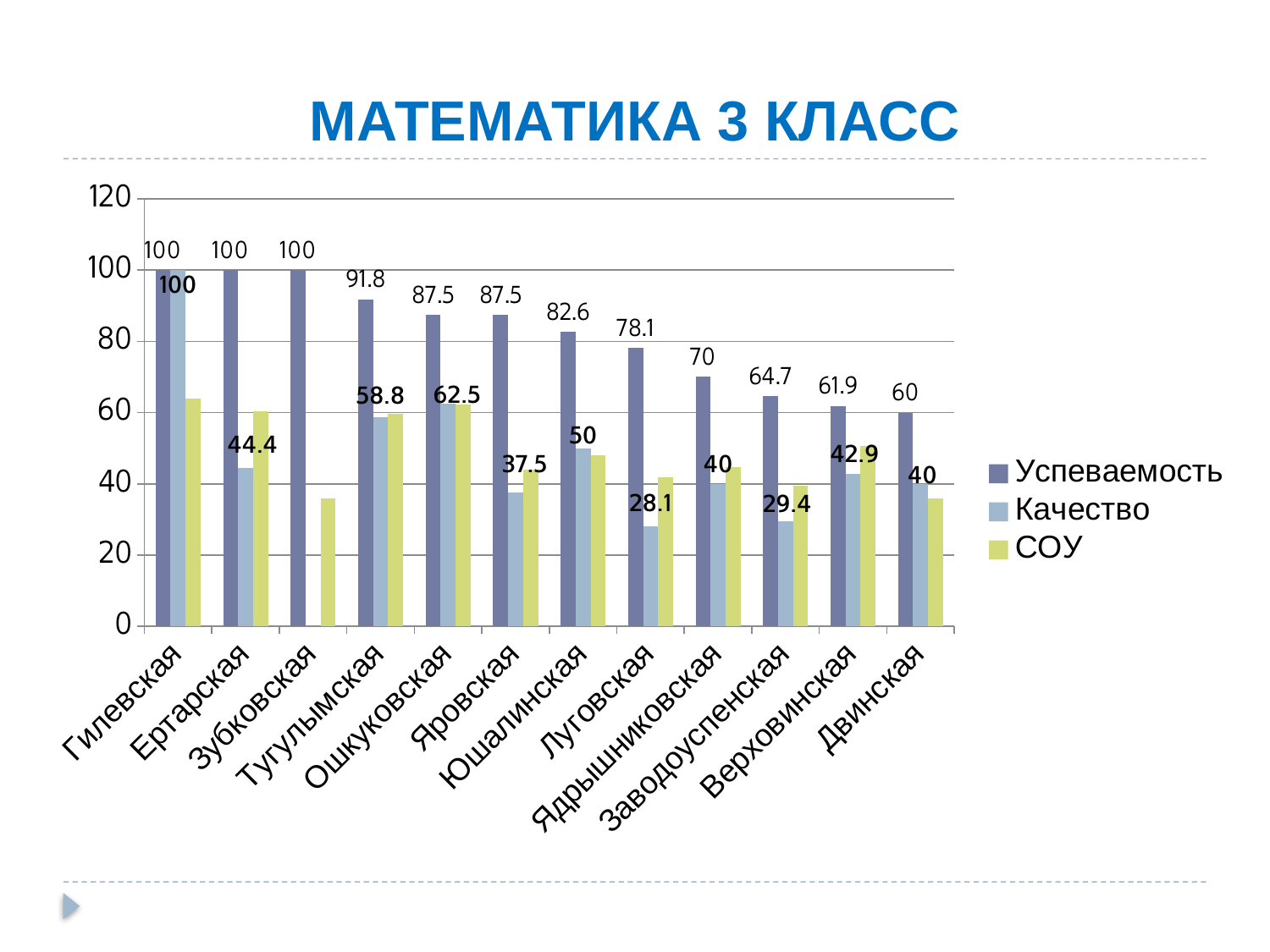

# МАТЕМАТИКА 3 КЛАСС

### Chart

| Category | Успеваемость | Качество | СОУ |
|---|---|---|---|
| Гилевская | 100.0 | 100.0 | 64.0 |
| Ертарская | 100.0 | 44.4 | 60.4 |
| Зубковская | 100.0 | None | 36.0 |
| Тугулымская | 91.8 | 58.8 | 59.7 |
| Ошкуковская | 87.5 | 62.5 | 62.3 |
| Яровская | 87.5 | 37.5 | 44.0 |
| Юшалинская | 82.6 | 50.0 | 48.1 |
| Луговская | 78.1 | 28.1 | 41.8 |
| Ядрышниковская | 70.0 | 40.0 | 44.8 |
| Заводоуспенская | 64.7 | 29.4 | 39.5 |
| Верховинская | 61.9 | 42.9 | 50.7 |
| Двинская | 60.0 | 40.0 | 36.0 |